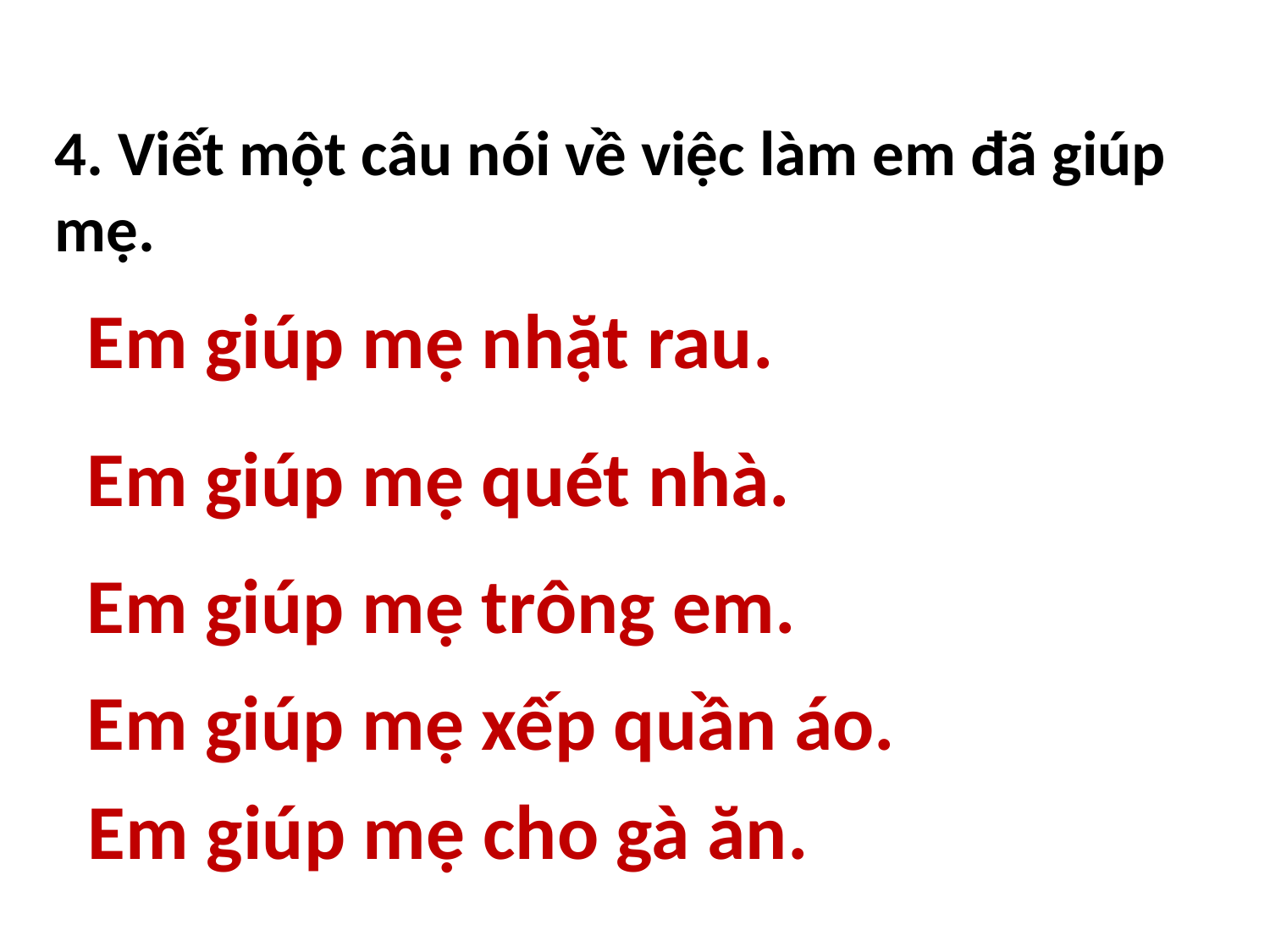

4. Viết một câu nói về việc làm em đã giúp mẹ.

Em giúp mẹ nhặt rau.
Em giúp mẹ quét nhà.
Em giúp mẹ trông em.
Em giúp mẹ xếp quần áo.
Em giúp mẹ cho gà ăn.